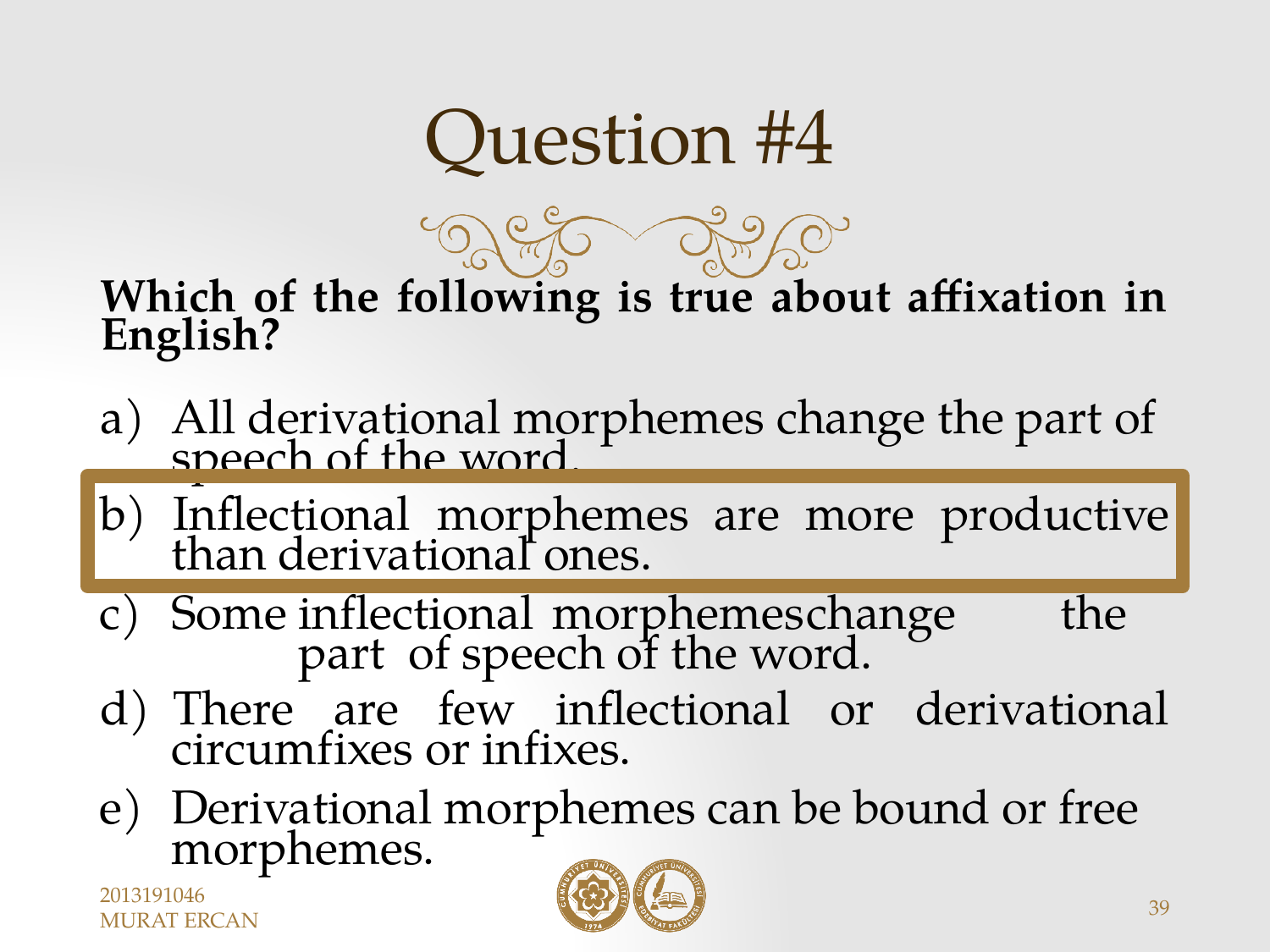

# Question #4
Which of the following is true about affixation in
English?
a)	All derivational morphemes change the part of  speech of the word.

b)	Inflectional	morphemes	are	more	productive
than derivational ones.
c)	Some	inflectional	morphemes	change	the	part  of speech of the word.
d)	There	are	few	inflectional
or	derivational
circumfixes or infixes.
e)	Derivational morphemes can be bound or free  morphemes.

2013191046
MURAT ERCAN
39